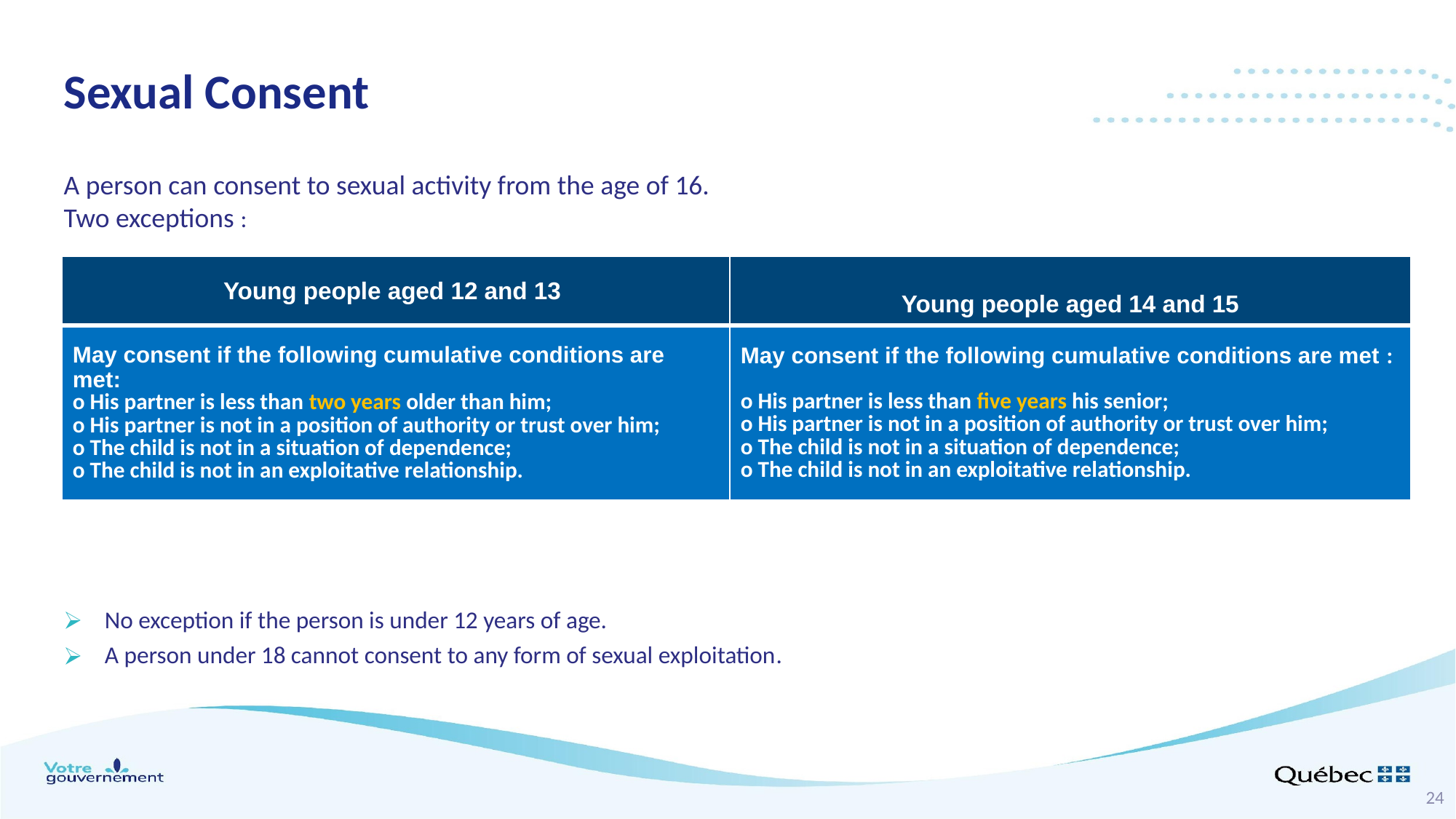

Sexual Consent
A person can consent to sexual activity from the age of 16.
Two exceptions :

No exception if the person is under 12 years of age.
A person under 18 cannot consent to any form of sexual exploitation.
| Young people aged 12 and 13 | Young people aged 14 and 15 |
| --- | --- |
| May consent if the following cumulative conditions are met: o His partner is less than two years older than him; o His partner is not in a position of authority or trust over him; o The child is not in a situation of dependence; o The child is not in an exploitative relationship. | May consent if the following cumulative conditions are met : o His partner is less than five years his senior; o His partner is not in a position of authority or trust over him; o The child is not in a situation of dependence; o The child is not in an exploitative relationship. |
24